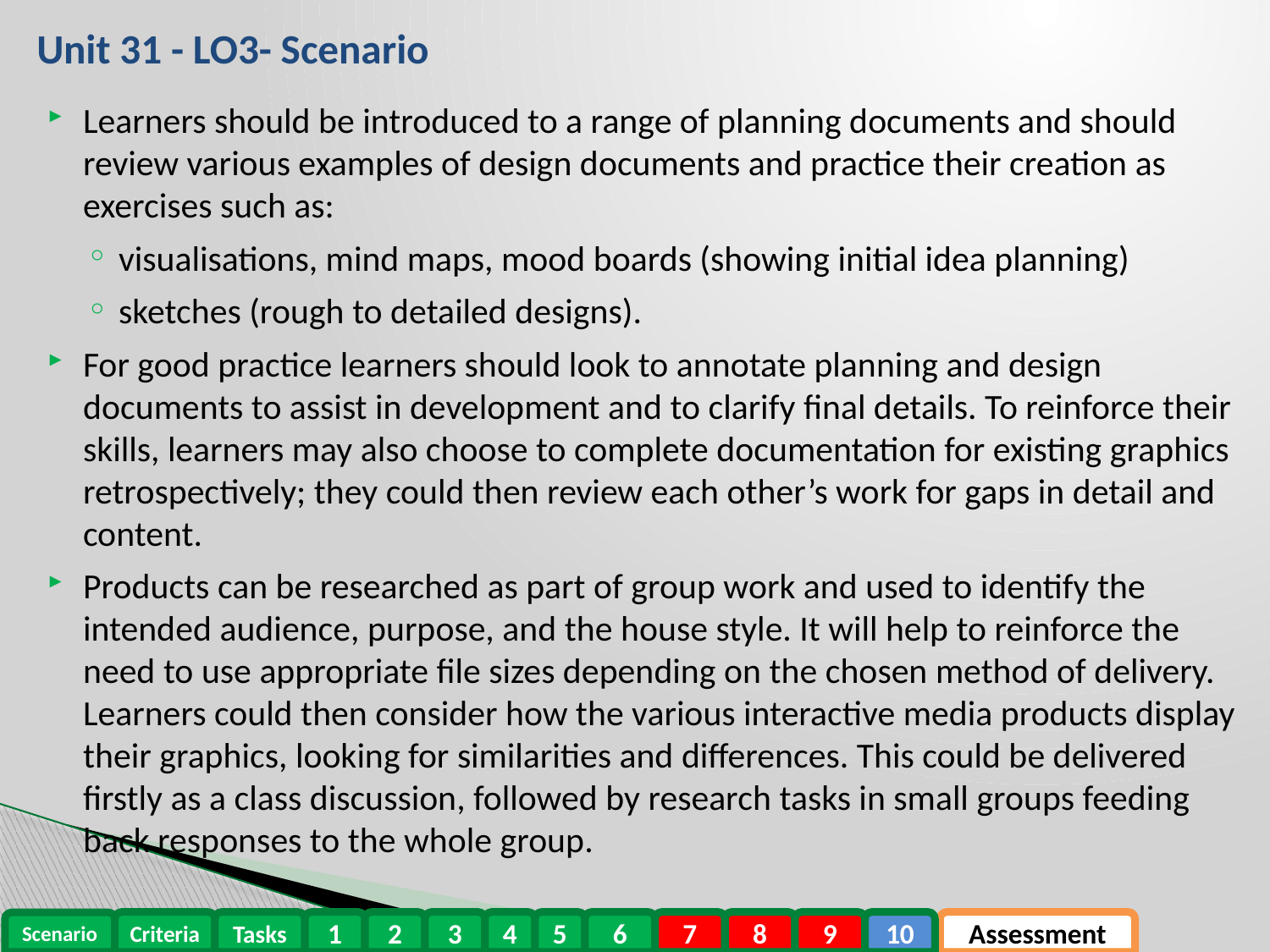

# Unit 31 - LO3- Scenario
Learners should be introduced to a range of planning documents and should review various examples of design documents and practice their creation as exercises such as:
visualisations, mind maps, mood boards (showing initial idea planning)
sketches (rough to detailed designs).
For good practice learners should look to annotate planning and design documents to assist in development and to clarify final details. To reinforce their skills, learners may also choose to complete documentation for existing graphics retrospectively; they could then review each other’s work for gaps in detail and content.
Products can be researched as part of group work and used to identify the intended audience, purpose, and the house style. It will help to reinforce the need to use appropriate file sizes depending on the chosen method of delivery. Learners could then consider how the various interactive media products display their graphics, looking for similarities and differences. This could be delivered firstly as a class discussion, followed by research tasks in small groups feeding back responses to the whole group.